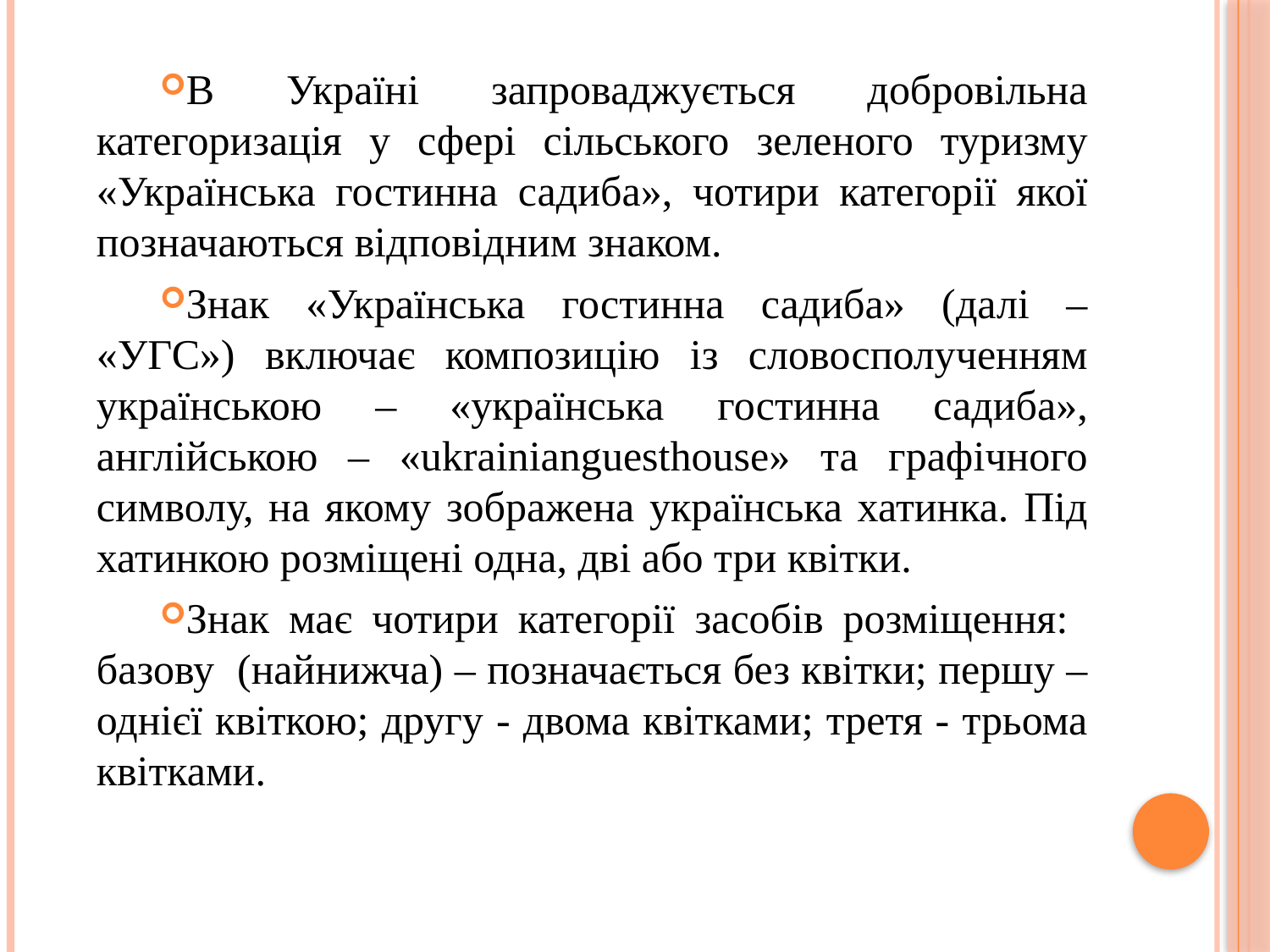

В Україні запроваджується добровільна категоризація у сфері сільського зеленого туризму «Українська гостинна садиба», чотири категорії якої позначаються відповідним знаком.
Знак «Українська гостинна садиба» (далі – «УГС») включає композицію із словосполученням українською – «українська гостинна садиба», англійською – «ukrainianguesthouse» та графічного символу, на якому зображена українська хатинка. Під хатинкою розміщені одна, дві або три квітки.
Знак має чотири категорії засобів розміщення:  базову  (найнижча) – позначається без квітки; першу – однієї квіткою; другу - двома квітками; третя - трьома квітками.